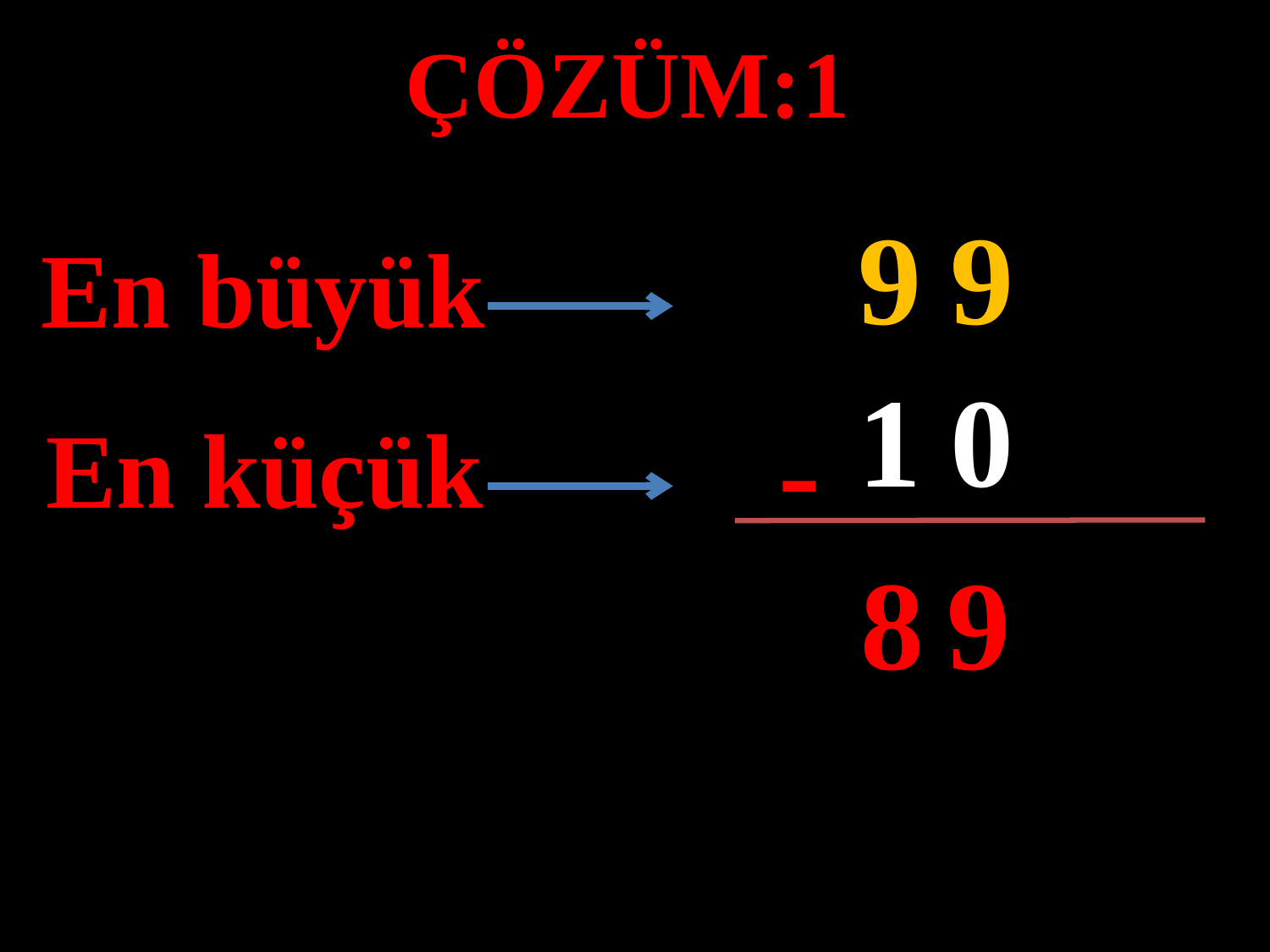

ÇÖZÜM:1
9
9
En büyük
#
0
1
-
En küçük
9
8